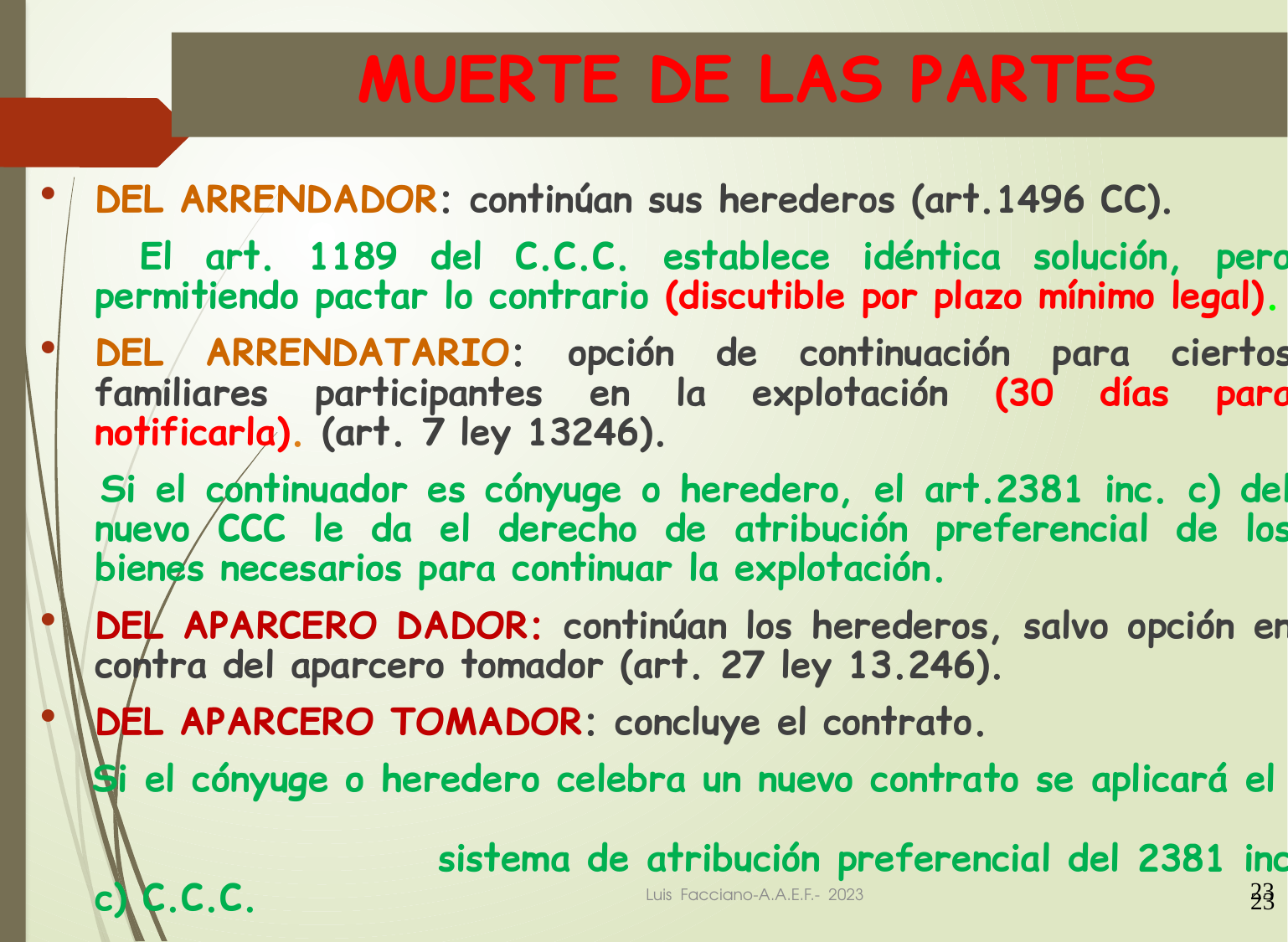

MUERTE DE LAS PARTES
DEL ARRENDADOR: continúan sus herederos (art.1496 CC).
   El art. 1189 del C.C.C. establece idéntica solución, pero permitiendo pactar lo contrario (discutible por plazo mínimo legal).
DEL ARRENDATARIO: opción de continuación para ciertos familiares participantes en la explotación (30 días para notificarla). (art. 7 ley 13246).
   Si el continuador es cónyuge o heredero, el art.2381 inc. c) del nuevo CCC le da el derecho de atribución preferencial de los bienes necesarios para continuar la explotación.
DEL APARCERO DADOR: continúan los herederos, salvo opción en contra del aparcero tomador (art. 27 ley 13.246).
DEL APARCERO TOMADOR: concluye el contrato.
   Si el cónyuge o heredero celebra un nuevo contrato se aplicará el                                                                                                  sistema de atribución preferencial del 2381 inc c) C.C.C.

23
23
Luis  Facciano-A.A.E.F.-  2023